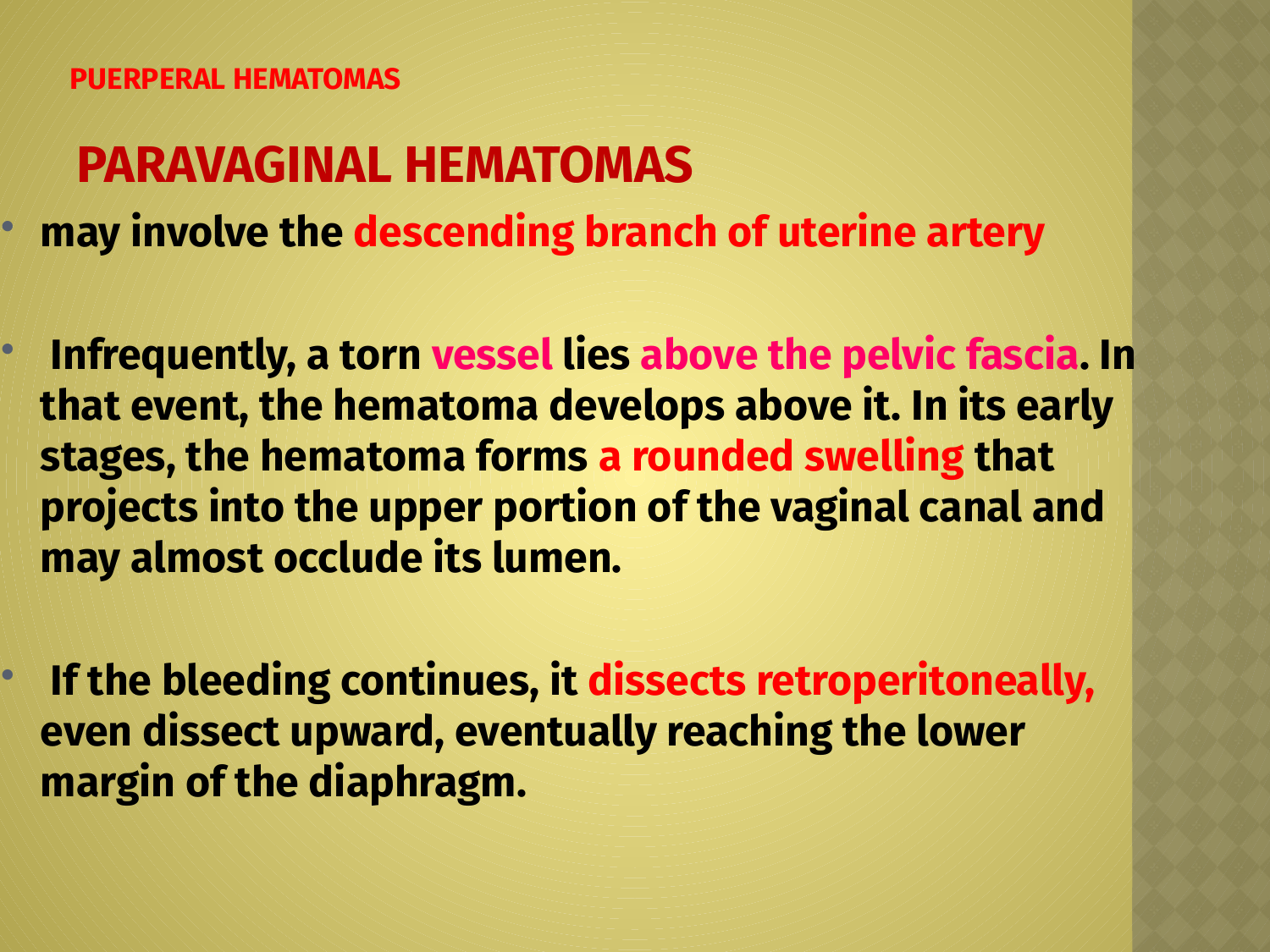

# Puerperal Hematomas Paravaginal hematomas
may involve the descending branch of uterine artery

 Infrequently, a torn vessel lies above the pelvic fascia. In that event, the hematoma develops above it. In its early stages, the hematoma forms a rounded swelling that projects into the upper portion of the vaginal canal and may almost occlude its lumen.

 If the bleeding continues, it dissects retroperitoneally, even dissect upward, eventually reaching the lower margin of the diaphragm.